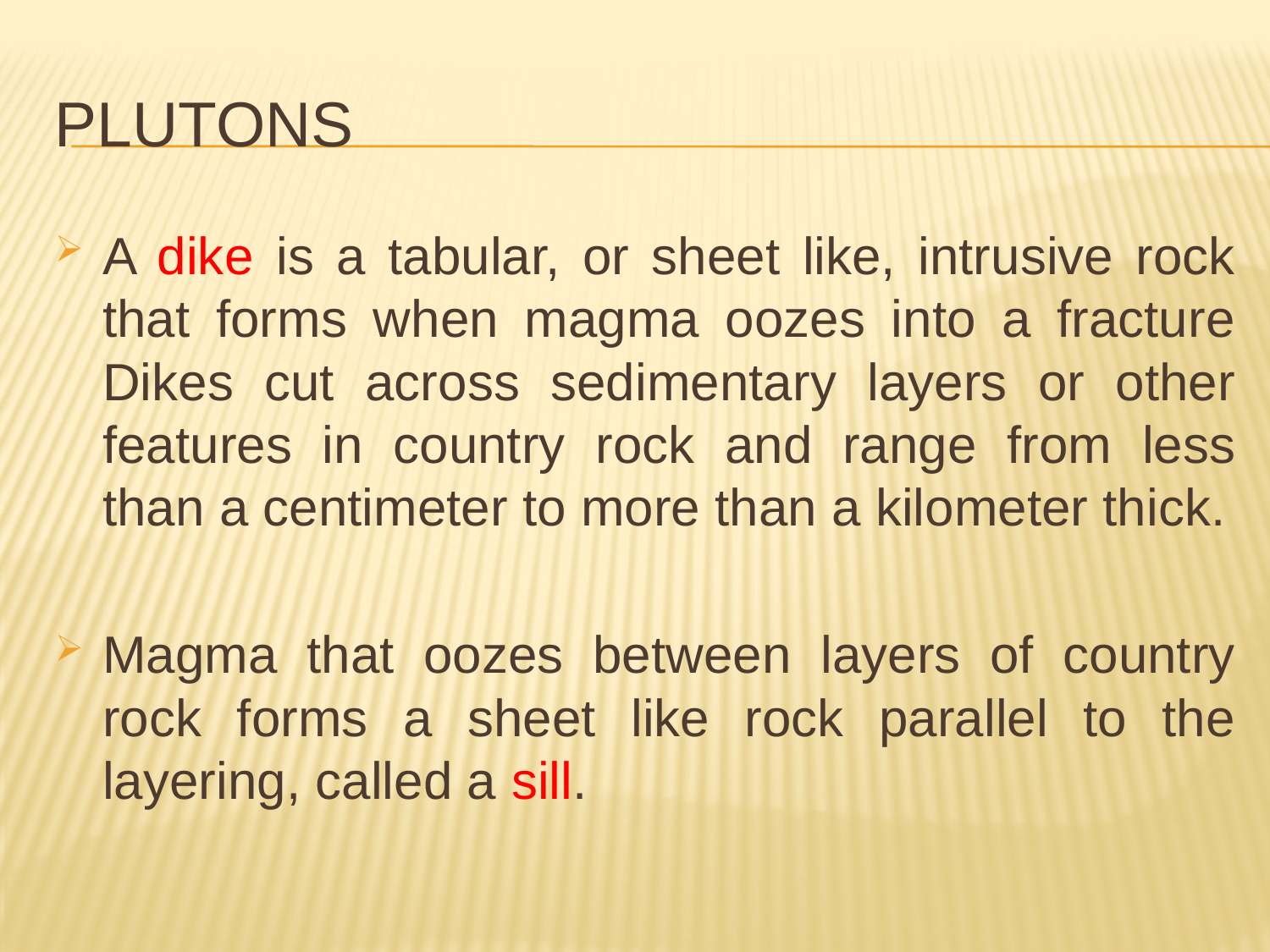

# PLUTONS
A dike is a tabular, or sheet like, intrusive rock that forms when magma oozes into a fracture Dikes cut across sedimentary layers or other features in country rock and range from less than a centimeter to more than a kilometer thick.

Magma that oozes between layers of country rock forms a sheet like rock parallel to the layering, called a sill.